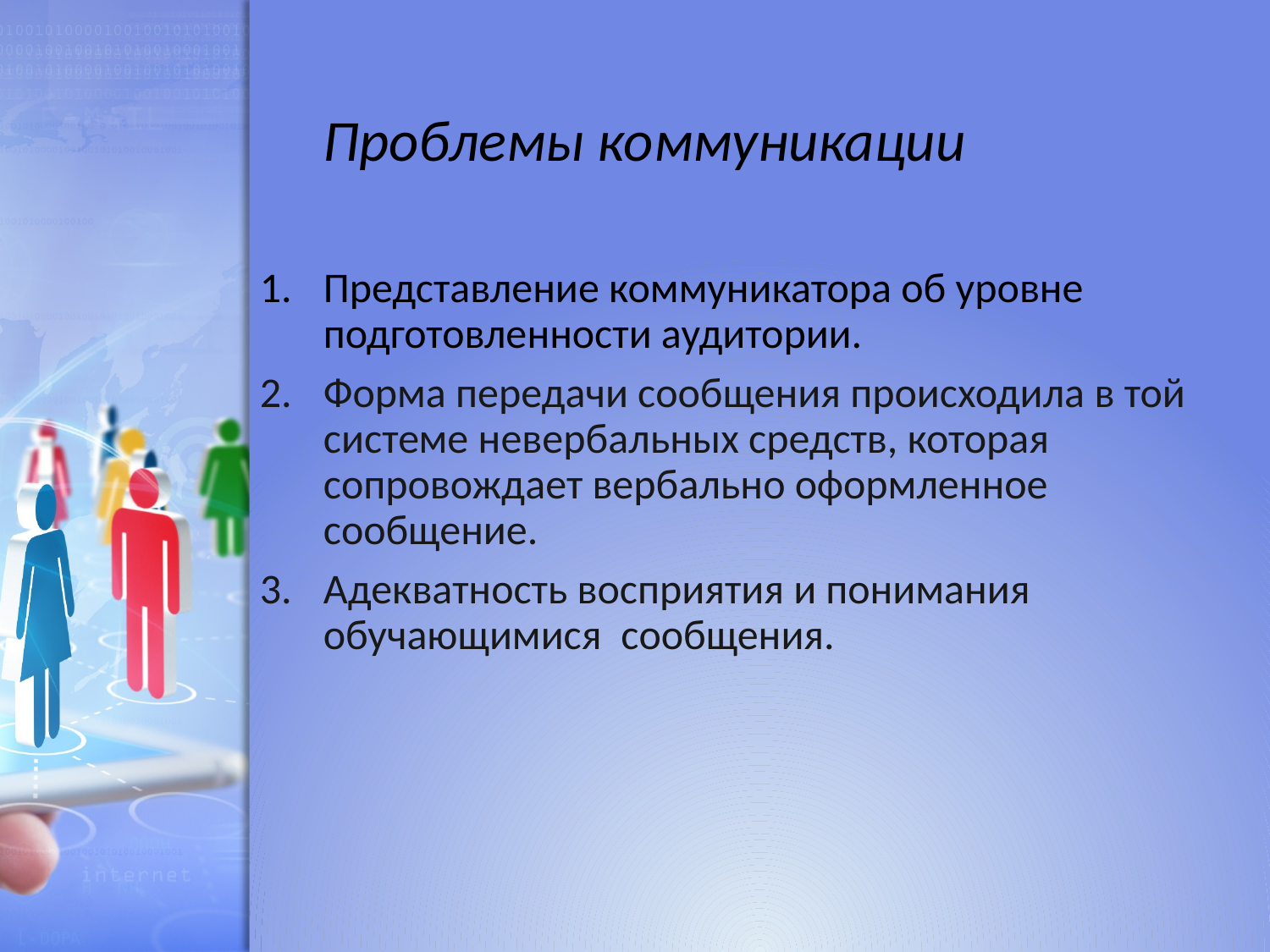

# Проблемы коммуникации
Представление коммуникатора об уровне подготовленности аудитории.
Форма передачи сообщения происходила в той системе невербальных средств, которая сопровождает вербально оформленное сообщение.
Адекватность восприятия и понимания обучающимися  сообщения.